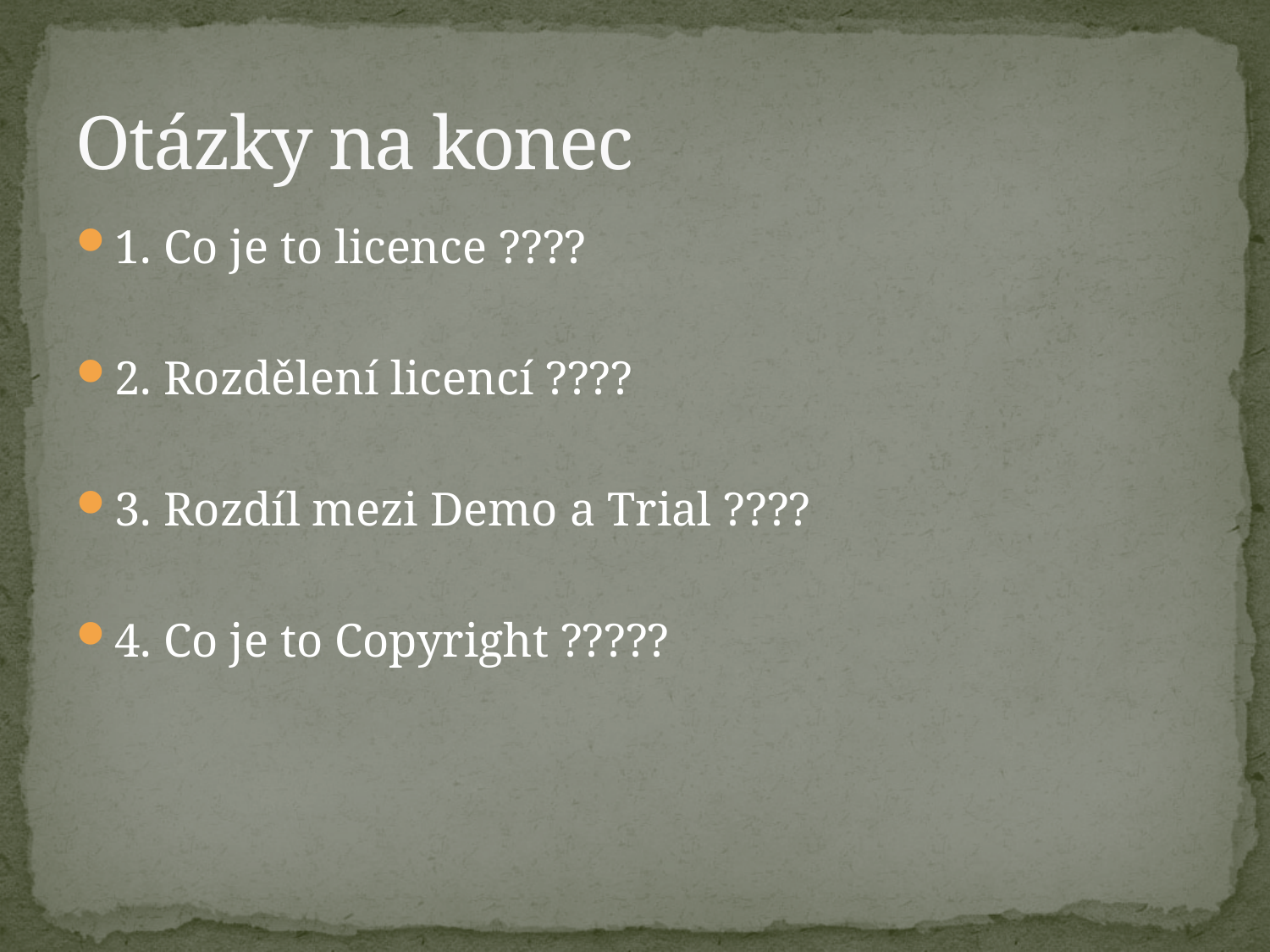

# Otázky na konec
1. Co je to licence ????

2. Rozdělení licencí ????

3. Rozdíl mezi Demo a Trial ????

4. Co je to Copyright ?????